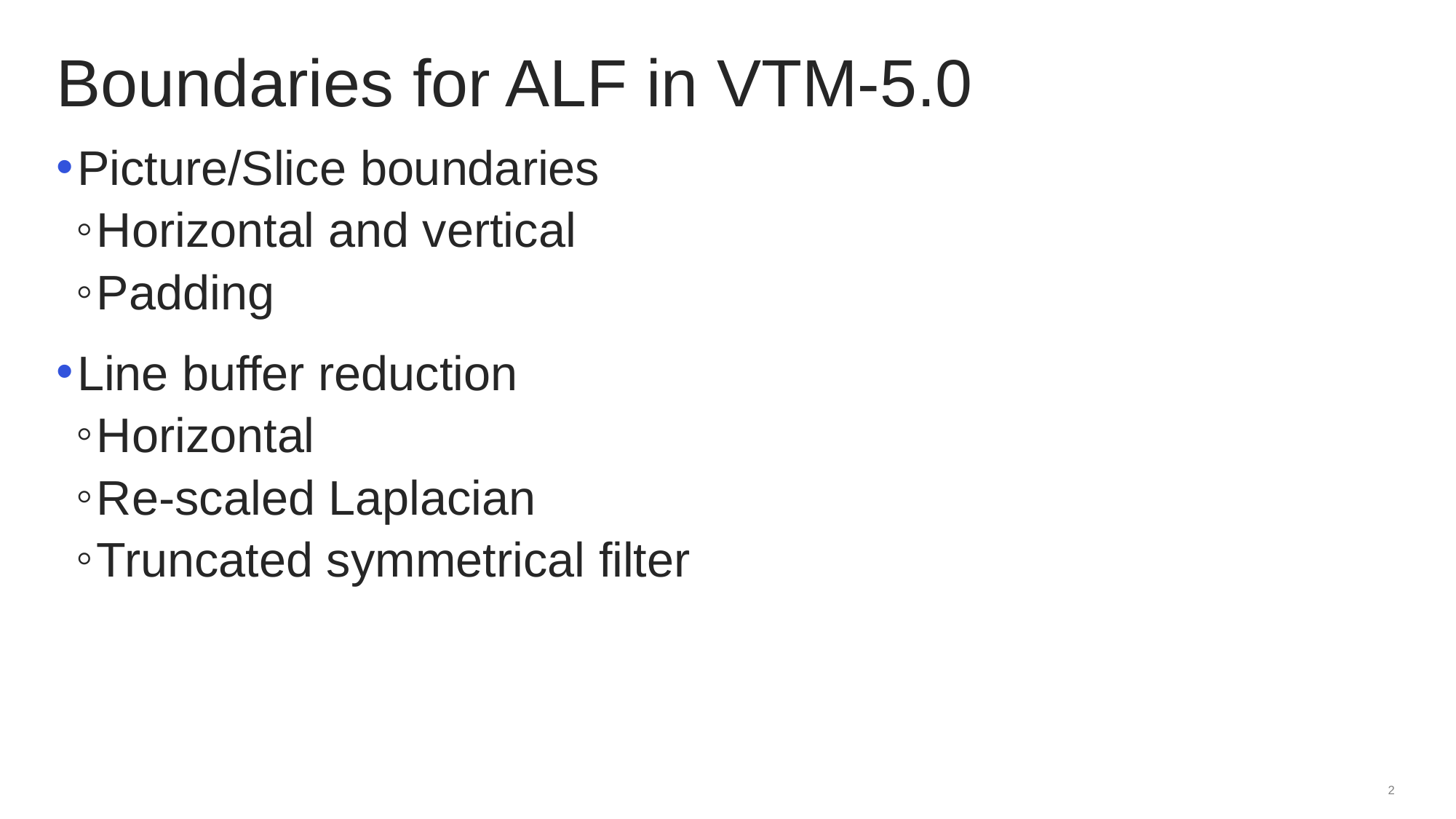

# Boundaries for ALF in VTM-5.0
Picture/Slice boundaries
Horizontal and vertical
Padding
Line buffer reduction
Horizontal
Re-scaled Laplacian
Truncated symmetrical filter